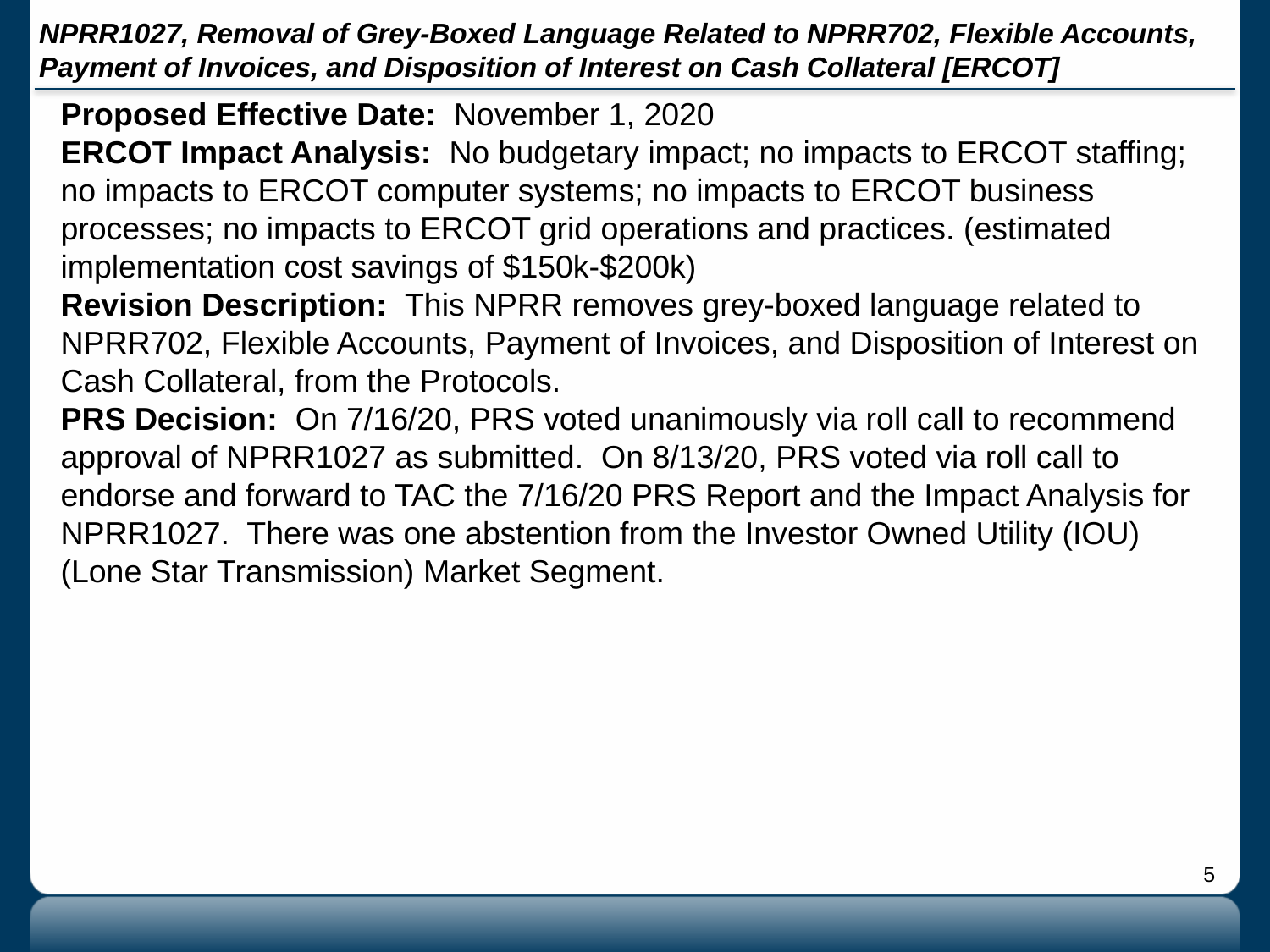

# NPRR1027, Removal of Grey-Boxed Language Related to NPRR702, Flexible Accounts, Payment of Invoices, and Disposition of Interest on Cash Collateral [ERCOT]
Proposed Effective Date:  November 1, 2020
ERCOT Impact Analysis:  No budgetary impact; no impacts to ERCOT staffing; no impacts to ERCOT computer systems; no impacts to ERCOT business processes; no impacts to ERCOT grid operations and practices. (estimated implementation cost savings of $150k-$200k)
Revision Description:  This NPRR removes grey-boxed language related to NPRR702, Flexible Accounts, Payment of Invoices, and Disposition of Interest on Cash Collateral, from the Protocols.
PRS Decision:  On 7/16/20, PRS voted unanimously via roll call to recommend approval of NPRR1027 as submitted.  On 8/13/20, PRS voted via roll call to endorse and forward to TAC the 7/16/20 PRS Report and the Impact Analysis for NPRR1027.  There was one abstention from the Investor Owned Utility (IOU) (Lone Star Transmission) Market Segment.